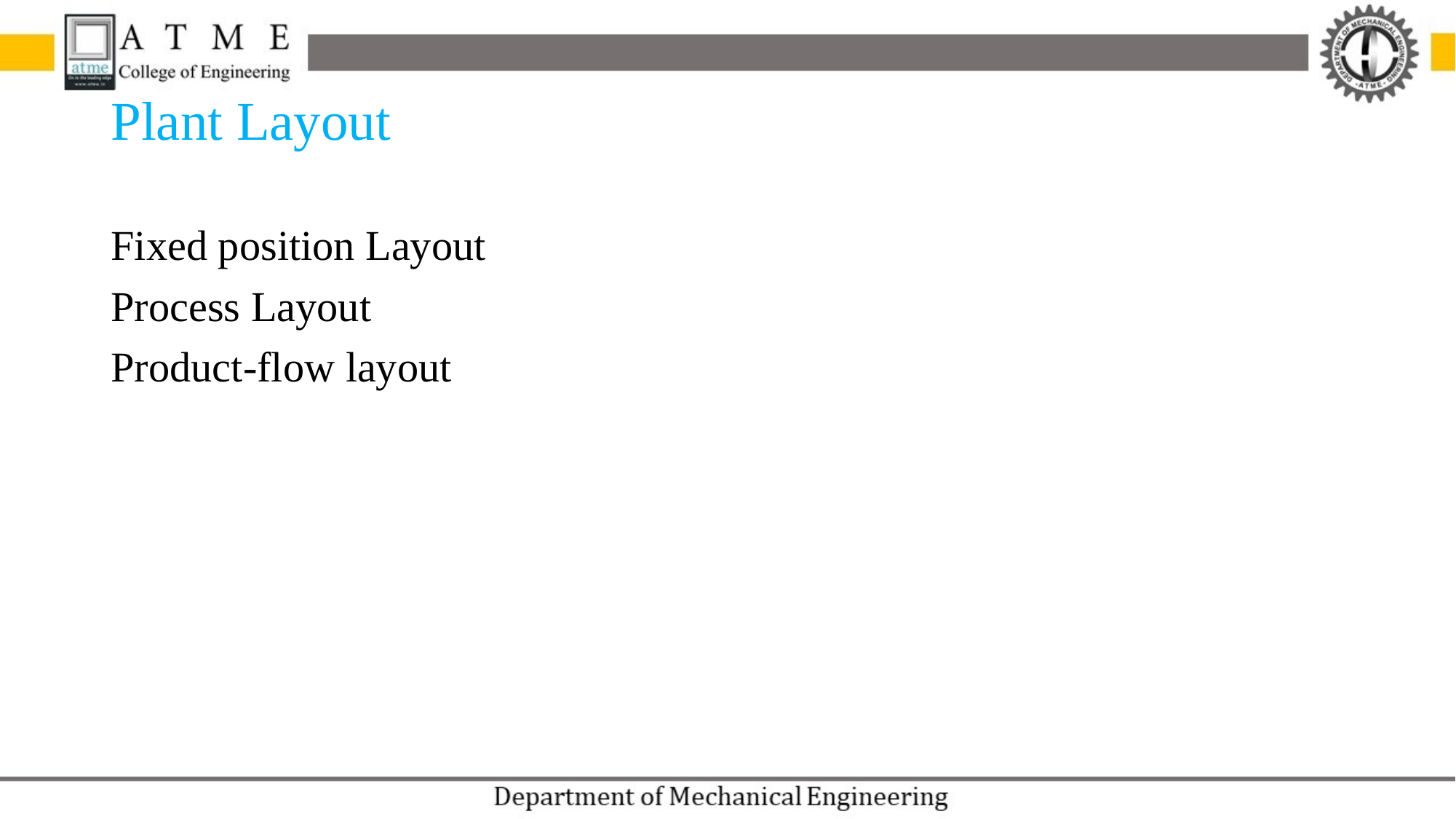

# Plant Layout
Fixed position Layout
Process Layout
Product-flow layout